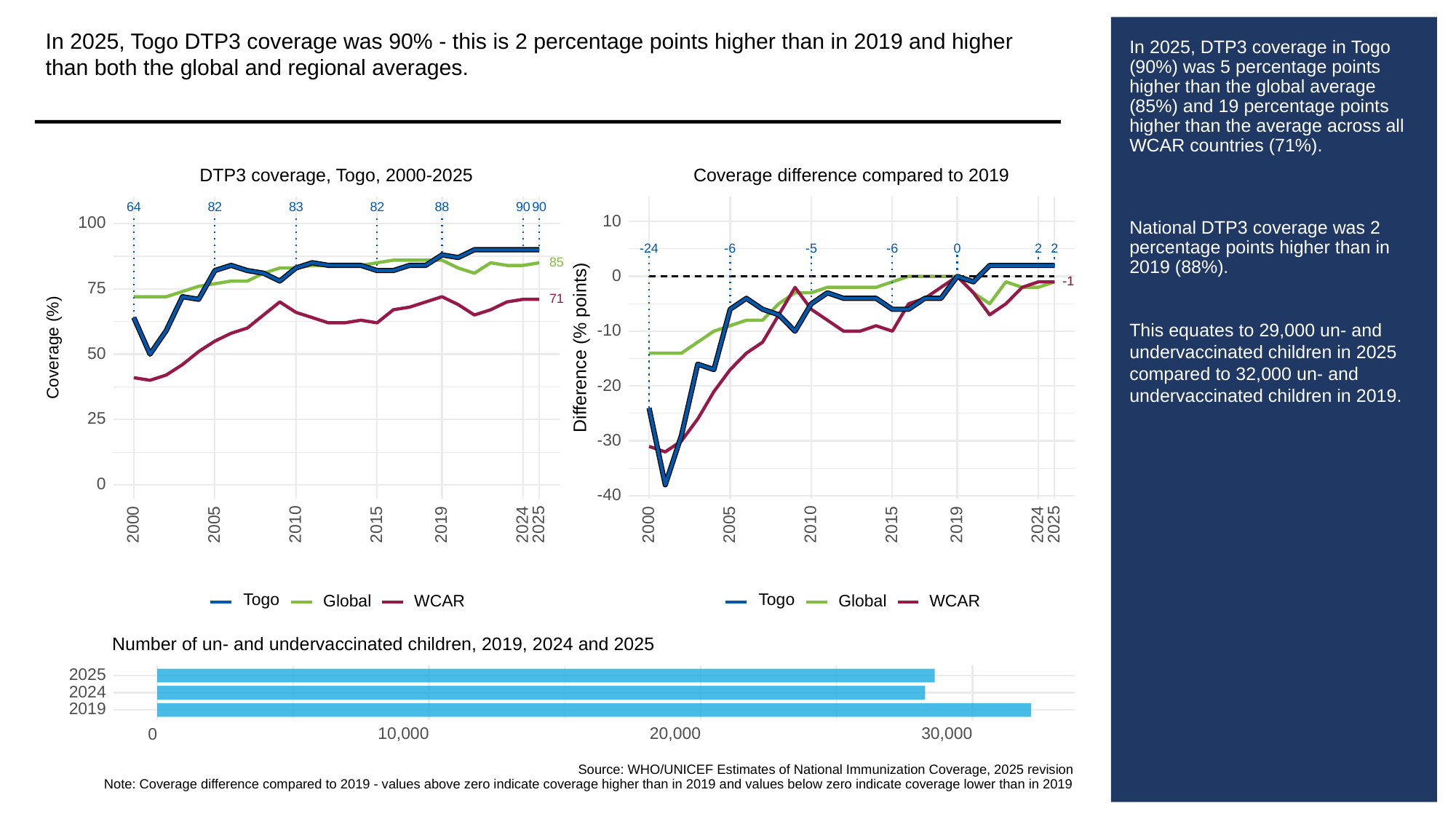

In 2025, Togo DTP3 coverage was 90% - this is 2 percentage points higher than in 2019 and higher than both the global and regional averages.
# In 2025, DTP3 coverage in Togo (90%) was 5 percentage points higher than the global average (85%) and 19 percentage points higher than the average across all WCAR countries (71%).

National DTP3 coverage was 2 percentage points higher than in 2019 (88%).

This equates to 29,000 un- and undervaccinated children in 2025 compared to 32,000 un- and undervaccinated children in 2019.

Coverage difference compared to 2019
DTP3 coverage, Togo, 2000-2025

83
64
82
82
88
90
90
10
100

-6
-6
0
-24
2
2
-5

85

0

-1
-1
75

71

-10

Difference (% points)
Coverage (%)
50

-20

25

-30

0

-40

2000
2005
2010
2015
2019
2024
2025
2000
2005
2010
2015
2019
2024
2025
Togo
Togo
Global
WCAR
Global
WCAR

Number of un- and undervaccinated children, 2019, 2024 and 2025

2025

2024

2019

10,000
20,000
30,000
0
Source: WHO/UNICEF Estimates of National Immunization Coverage, 2025 revision
Note: Coverage difference compared to 2019 - values above zero indicate coverage higher than in 2019 and values below zero indicate coverage lower than in 2019